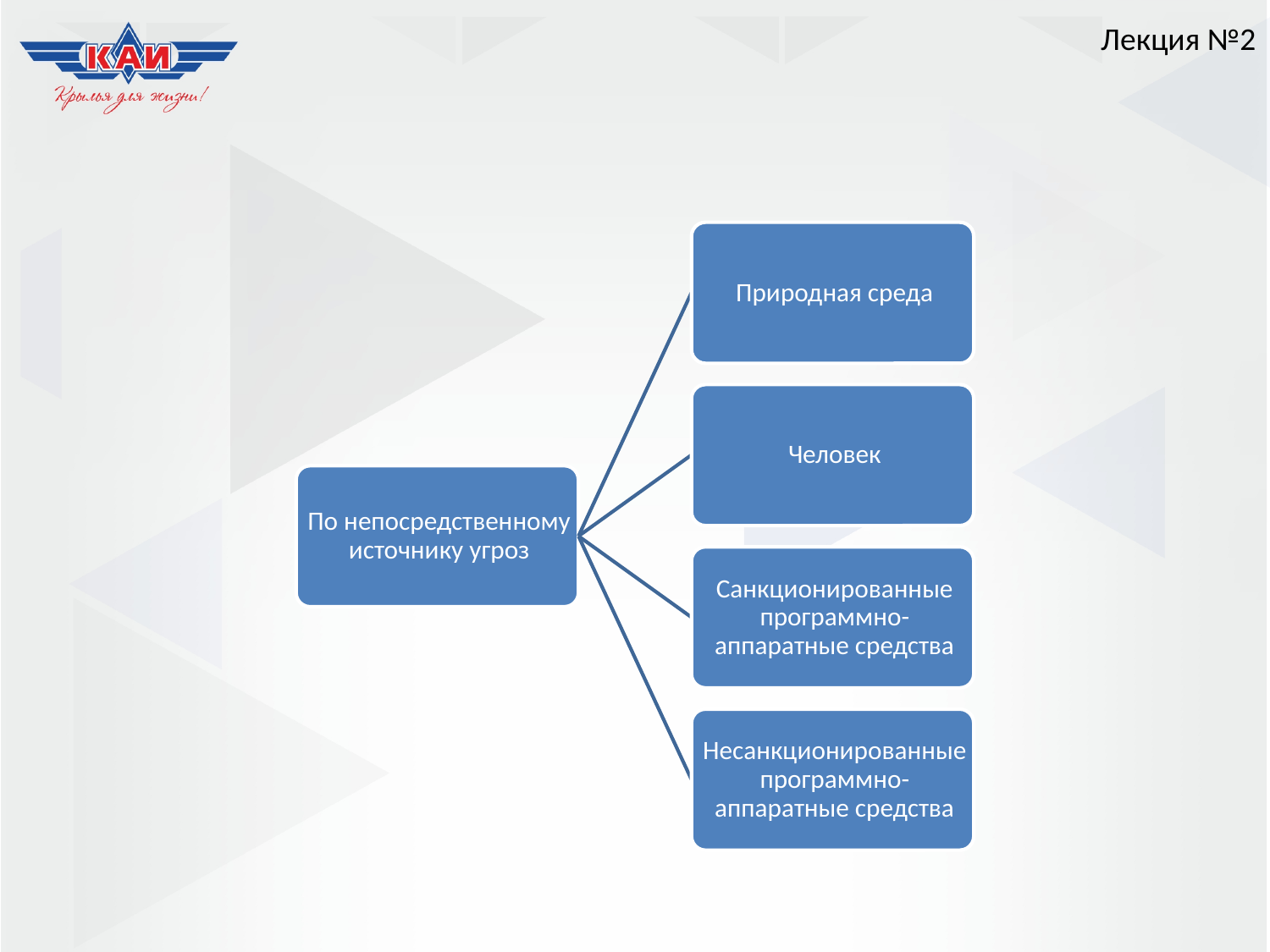

Лекция №2
#
По непосредственному источнику угроз

Природная среда

Человек

Санкционированные программно-аппаратные средства

Несанкционированные программно-аппаратные средства